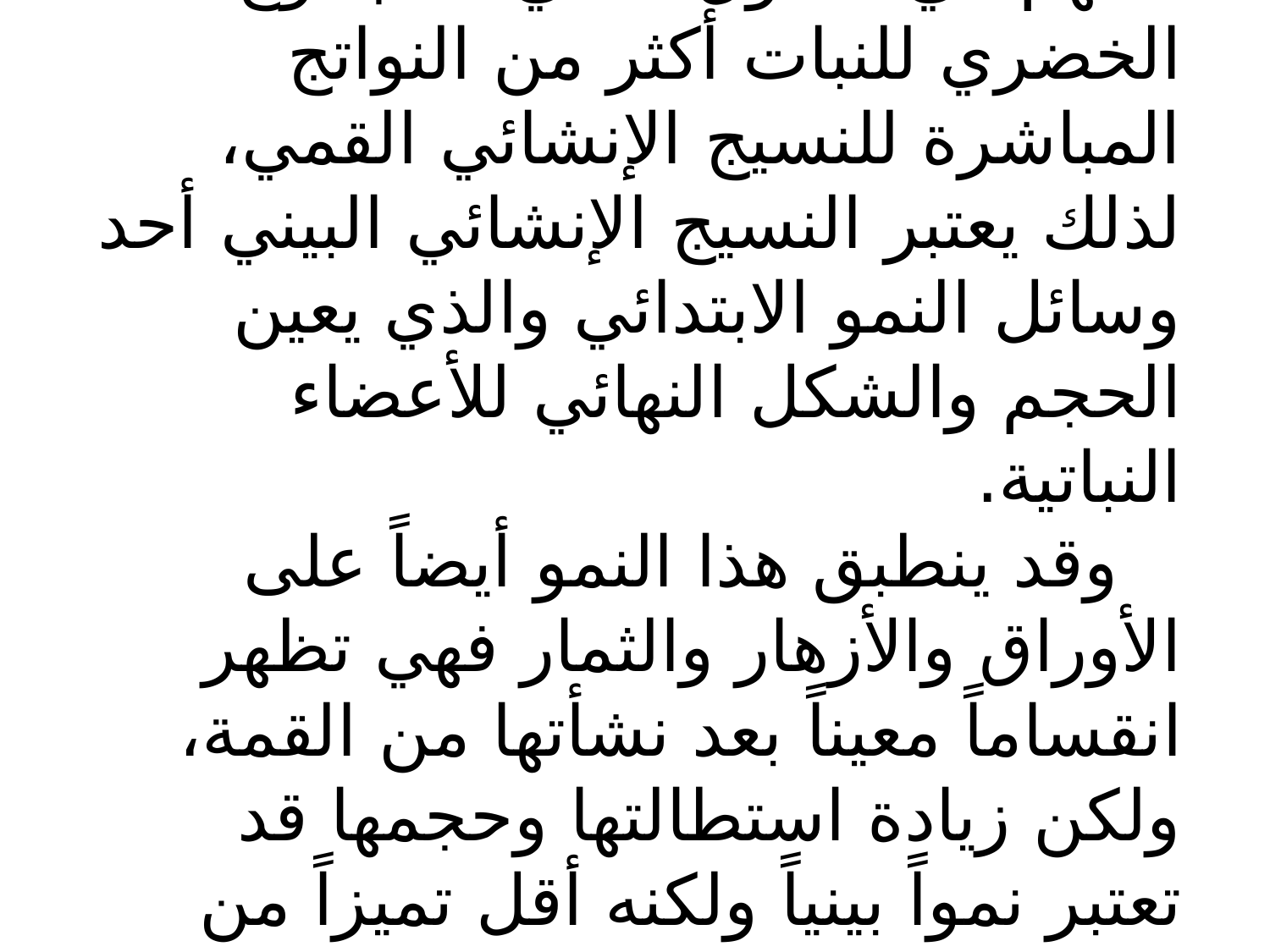

ومن الواضح أن استطالة السلاميات تسهم في الطول الكلي للمجموع الخضري للنبات أكثر من النواتج المباشرة للنسيج الإنشائي القمي، لذلك يعتبر النسيج الإنشائي البيني أحد وسائل النمو الابتدائي والذي يعين الحجم والشكل النهائي للأعضاء النباتية.
وقد ينطبق هذا النمو أيضاً على الأوراق والأزهار والثمار فهي تظهر انقساماً معيناً بعد نشأتها من القمة، ولكن زيادة استطالتها وحجمها قد تعتبر نمواً بينياً ولكنه أقل تميزاً من تلك الموجود في السلاميات.